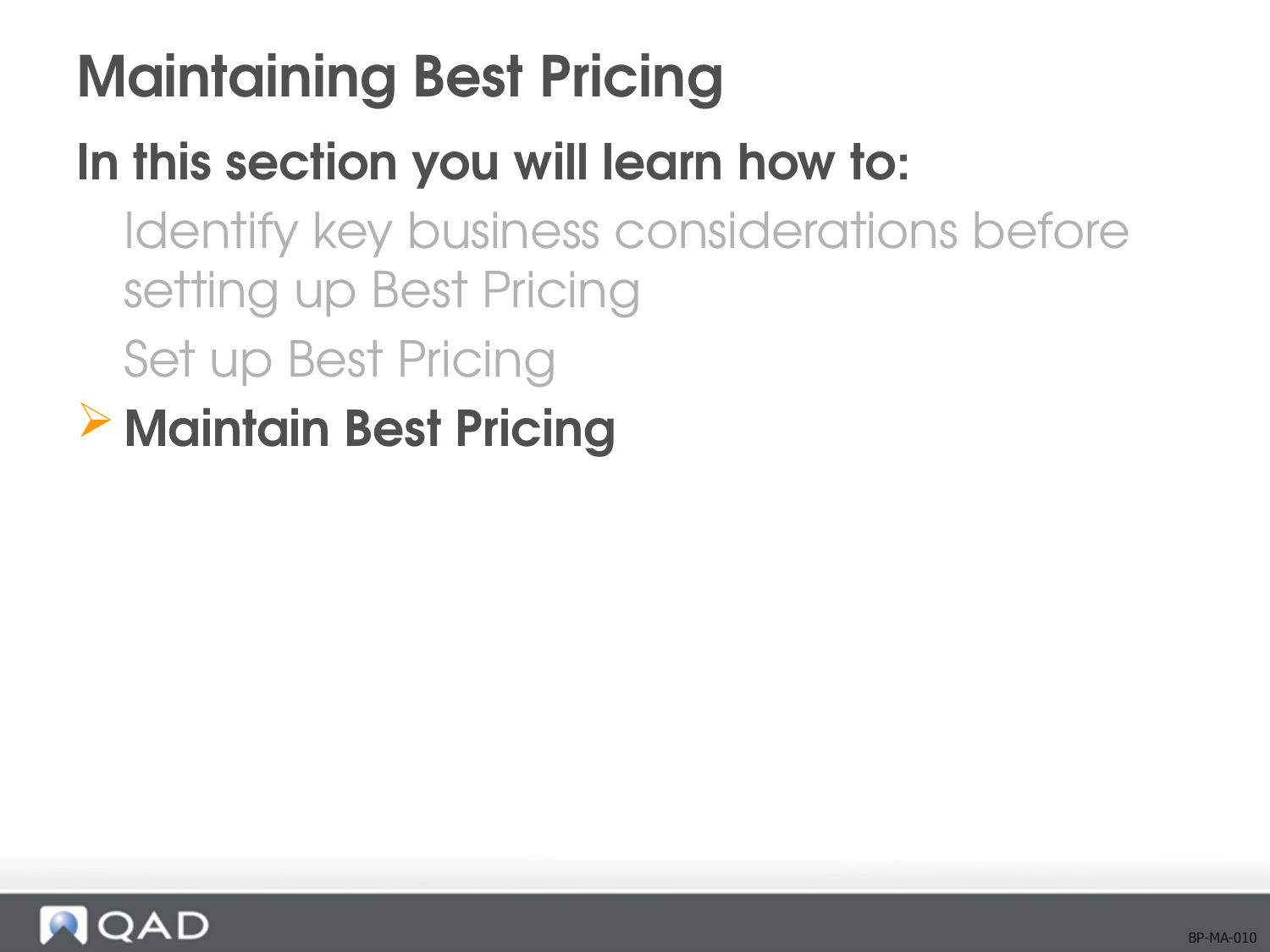

# Maintaining Best Pricing
In this section you will learn how to:
Identify key business considerations before setting up Best Pricing
Set up Best Pricing
Maintain Best Pricing
BP-MA-010